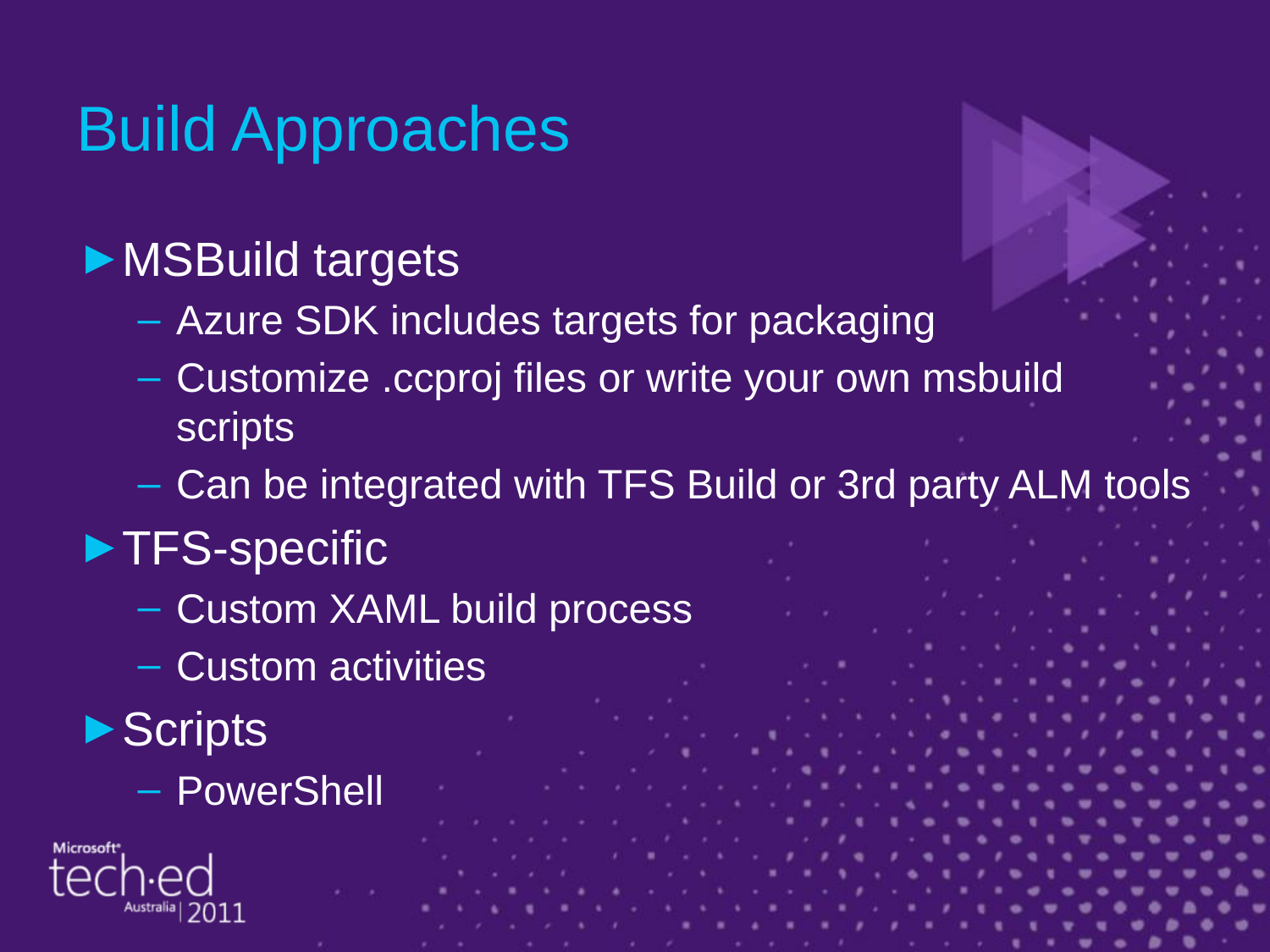

# Build Approaches
MSBuild targets
Azure SDK includes targets for packaging
Customize .ccproj files or write your own msbuild scripts
Can be integrated with TFS Build or 3rd party ALM tools
TFS-specific
Custom XAML build process
Custom activities
Scripts
PowerShell